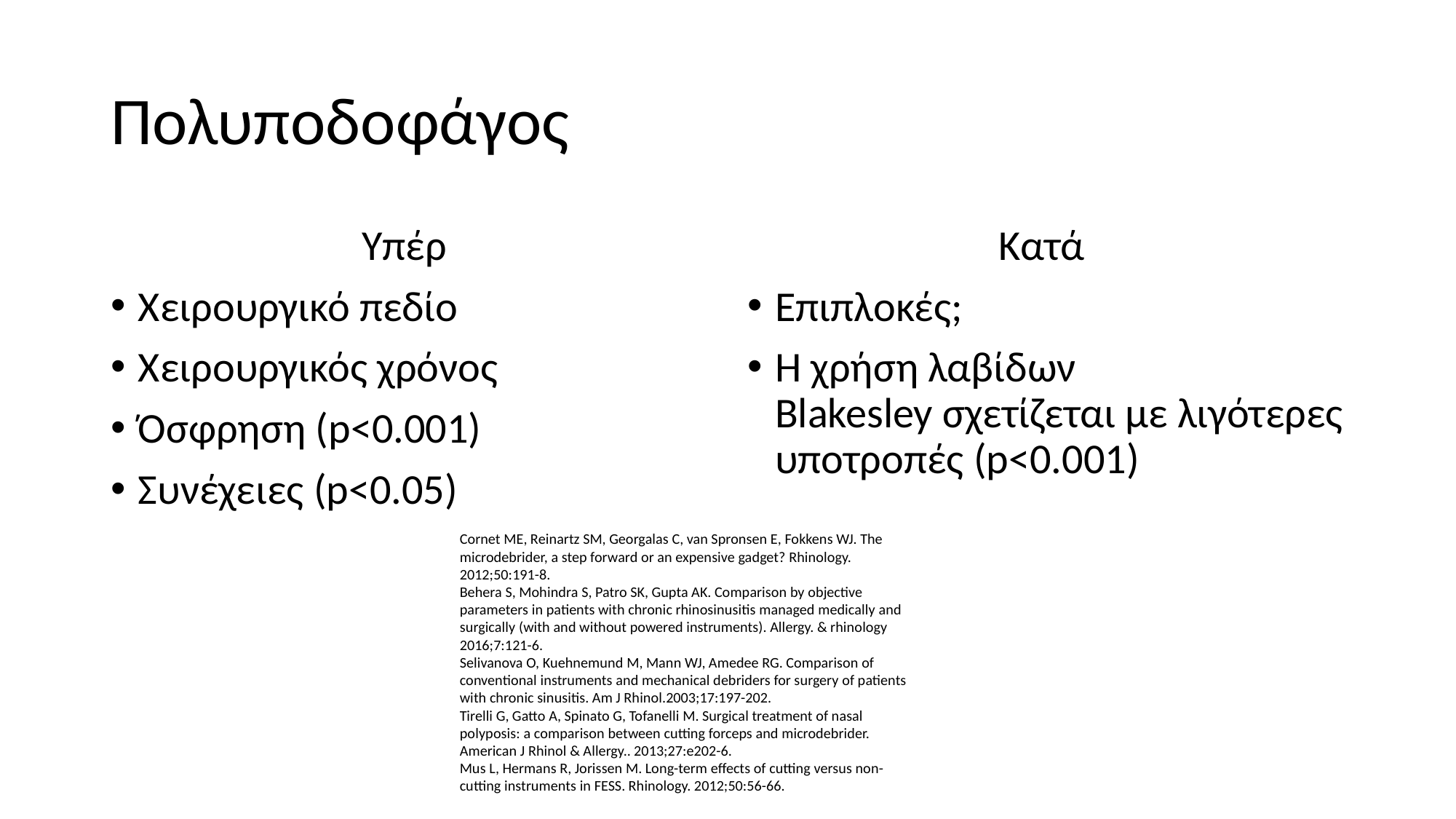

# Πολυποδοφάγος
                          Υπέρ
Χειρουργικό πεδίο
Χειρουργικός χρόνος
Όσφρηση (p<0.001)
Συνέχειες (p<0.05)

                          Κατά
Επιπλοκές;
Η χρήση λαβίδων Blakesley σχετίζεται με λιγότερες υποτροπές (p<0.001)

Cornet ME, Reinartz SM, Georgalas C, van Spronsen E, Fokkens WJ. The microdebrider, a step forward or an expensive gadget? Rhinology. 2012;50:191-8.
Behera S, Mohindra S, Patro SK, Gupta AK. Comparison by objective parameters in patients with chronic rhinosinusitis managed medically and surgically (with and without powered instruments). Allergy. & rhinology 2016;7:121-6.
Selivanova O, Kuehnemund M, Mann WJ, Amedee RG. Comparison of conventional instruments and mechanical debriders for surgery of patients with chronic sinusitis. Am J Rhinol.2003;17:197-202.
Tirelli G, Gatto A, Spinato G, Tofanelli M. Surgical treatment of nasal polyposis: a comparison between cutting forceps and microdebrider. American J Rhinol & Allergy.. 2013;27:e202-6.
Mus L, Hermans R, Jorissen M. Long-term effects of cutting versus non-cutting instruments in FESS. Rhinology. 2012;50:56-66.